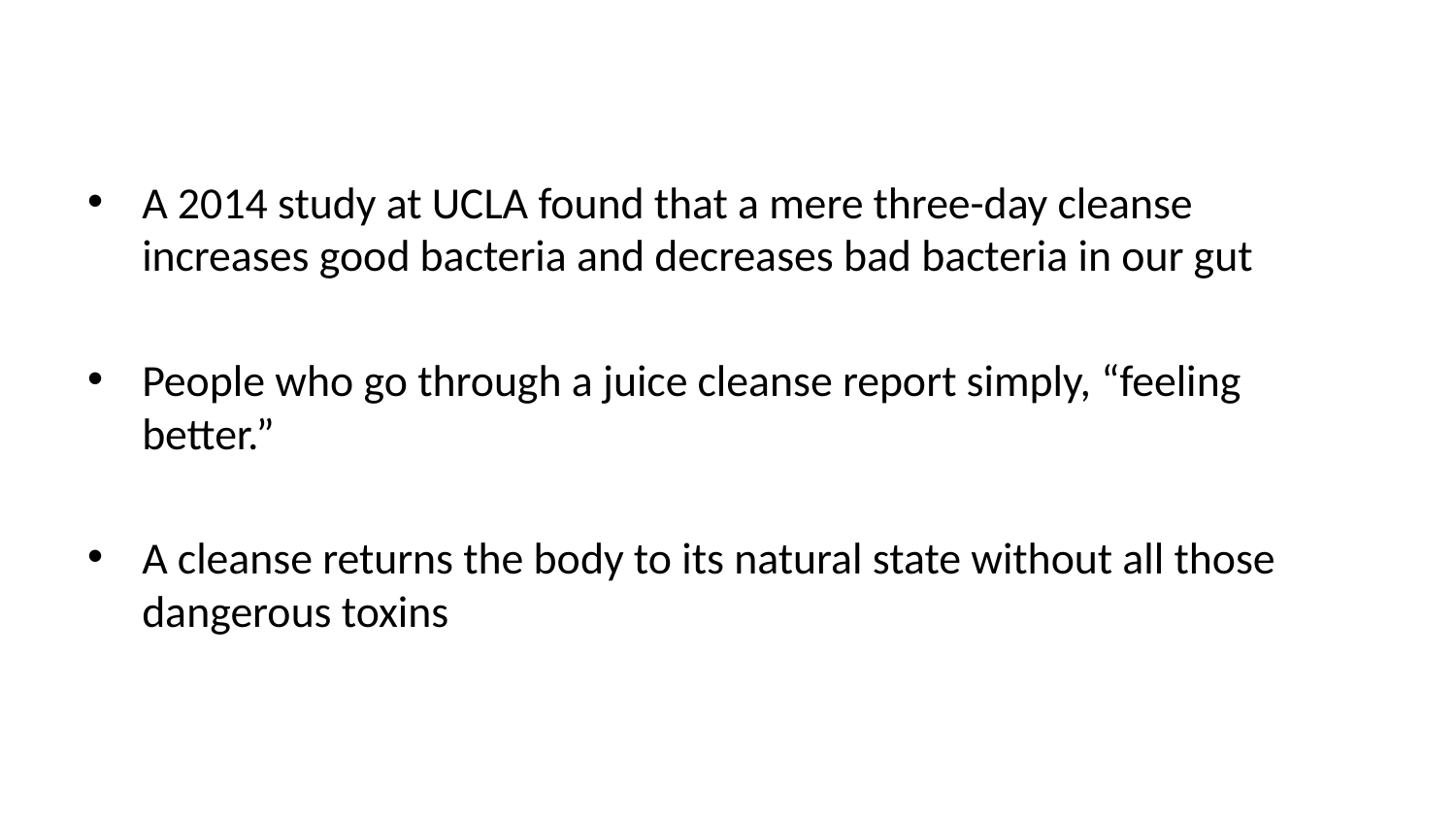

A 2014 study at UCLA found that a mere three-day cleanse increases good bacteria and decreases bad bacteria in our gut

People who go through a juice cleanse report simply, “feeling better.”

A cleanse returns the body to its natural state without all those dangerous toxins